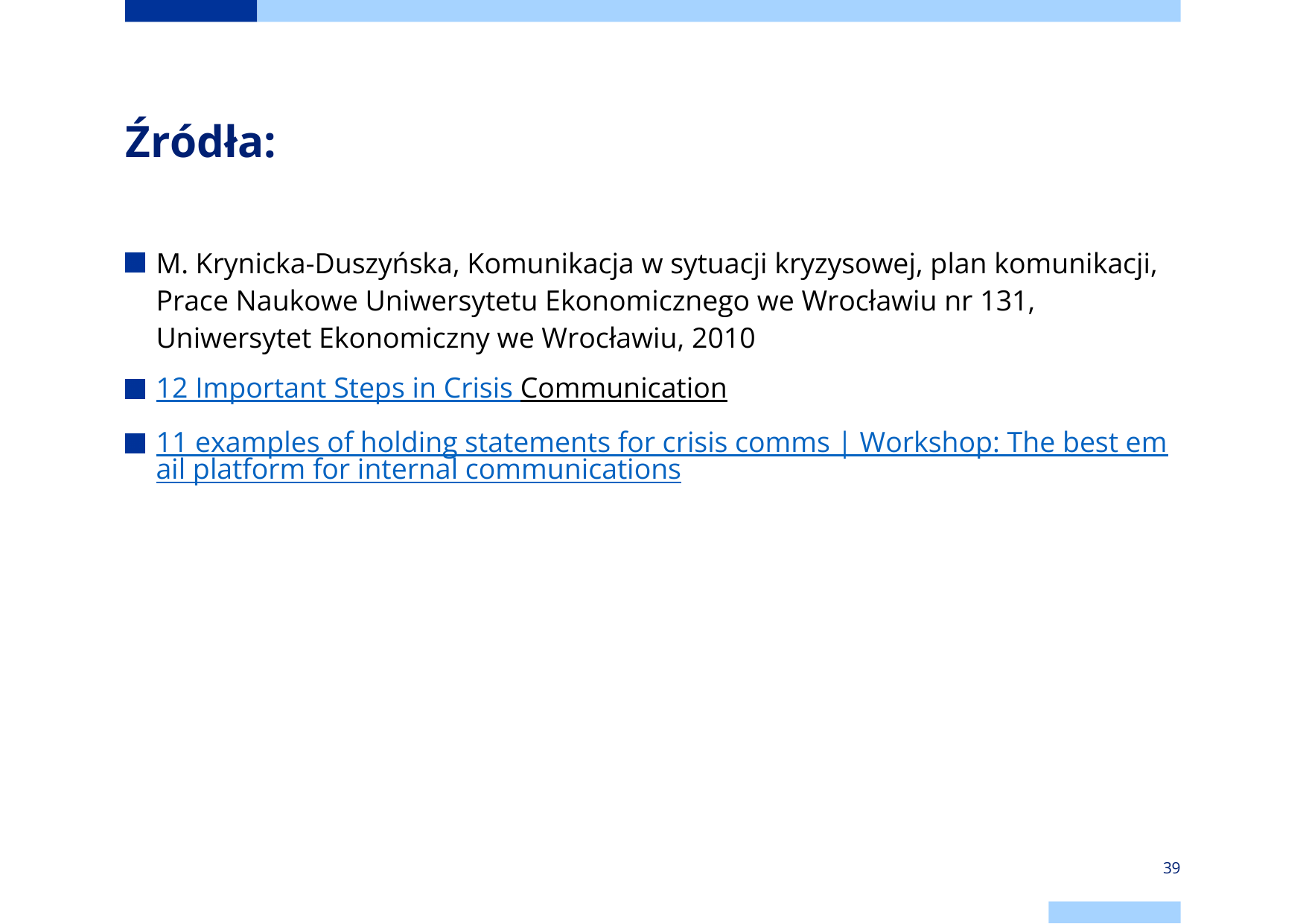

# Źródła:
M. Krynicka-Duszyńska, Komunikacja w sytuacji kryzysowej, plan komunikacji, Prace Naukowe Uniwersytetu Ekonomicznego we Wrocławiu nr 131, Uniwersytet Ekonomiczny we Wrocławiu, 2010
12 Important Steps in Crisis Communication
11 examples of holding statements for crisis comms | Workshop: The best email platform for internal communications

39